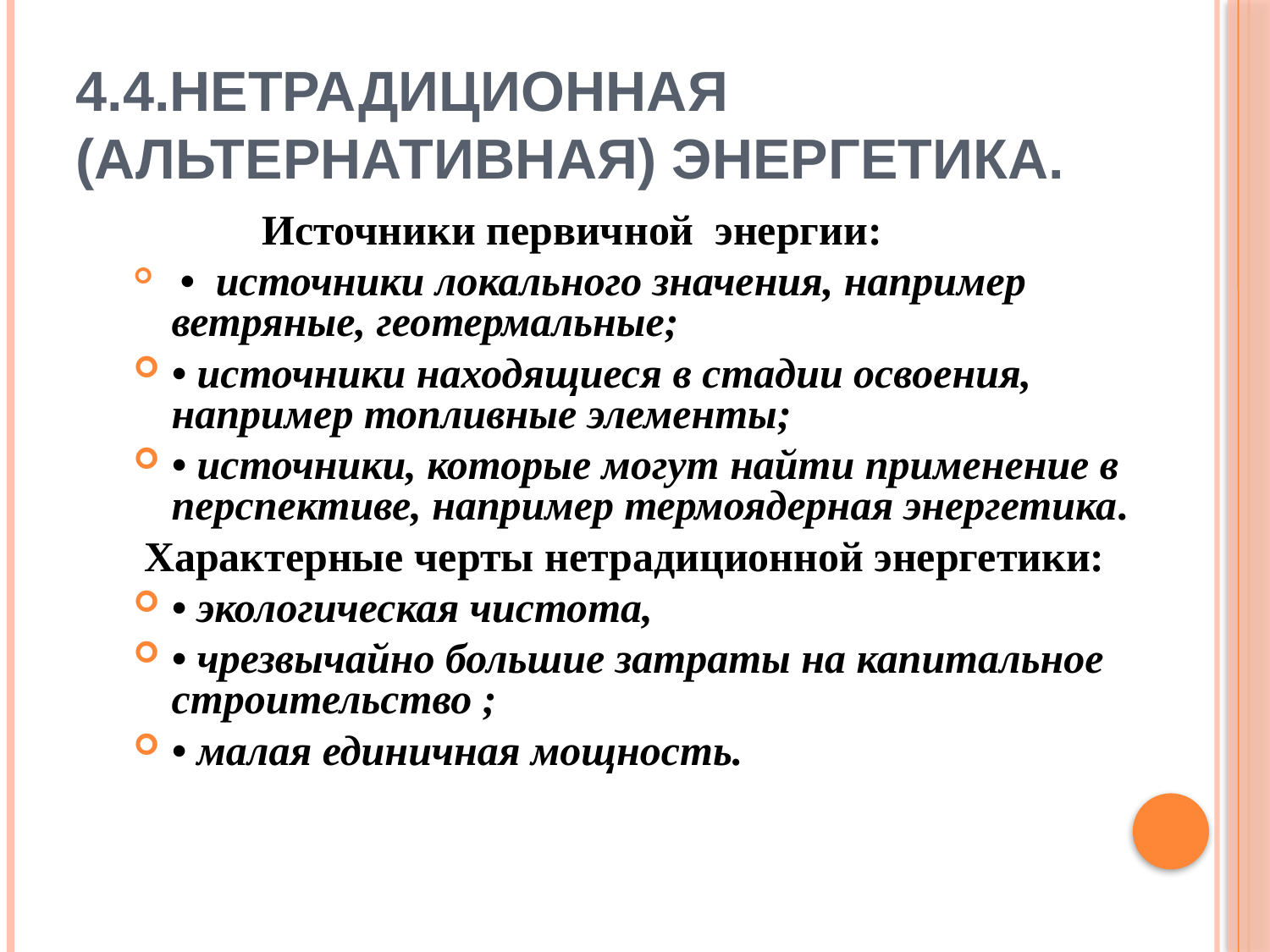

# 4.4.Нетрадиционная (альтернативная) энергетика.
                Источники первичной  энергии:
 •  источники локального значения, например ветряные, геотермальные;
• источники находящиеся в стадии освоения, например топливные элементы;
• источники, которые могут найти применение в перспективе, например термоядерная энергетика.
 Характерные черты нетрадиционной энергетики:
• экологическая чистота,
• чрезвычайно большие затраты на капитальное строительство ;
• малая единичная мощность.